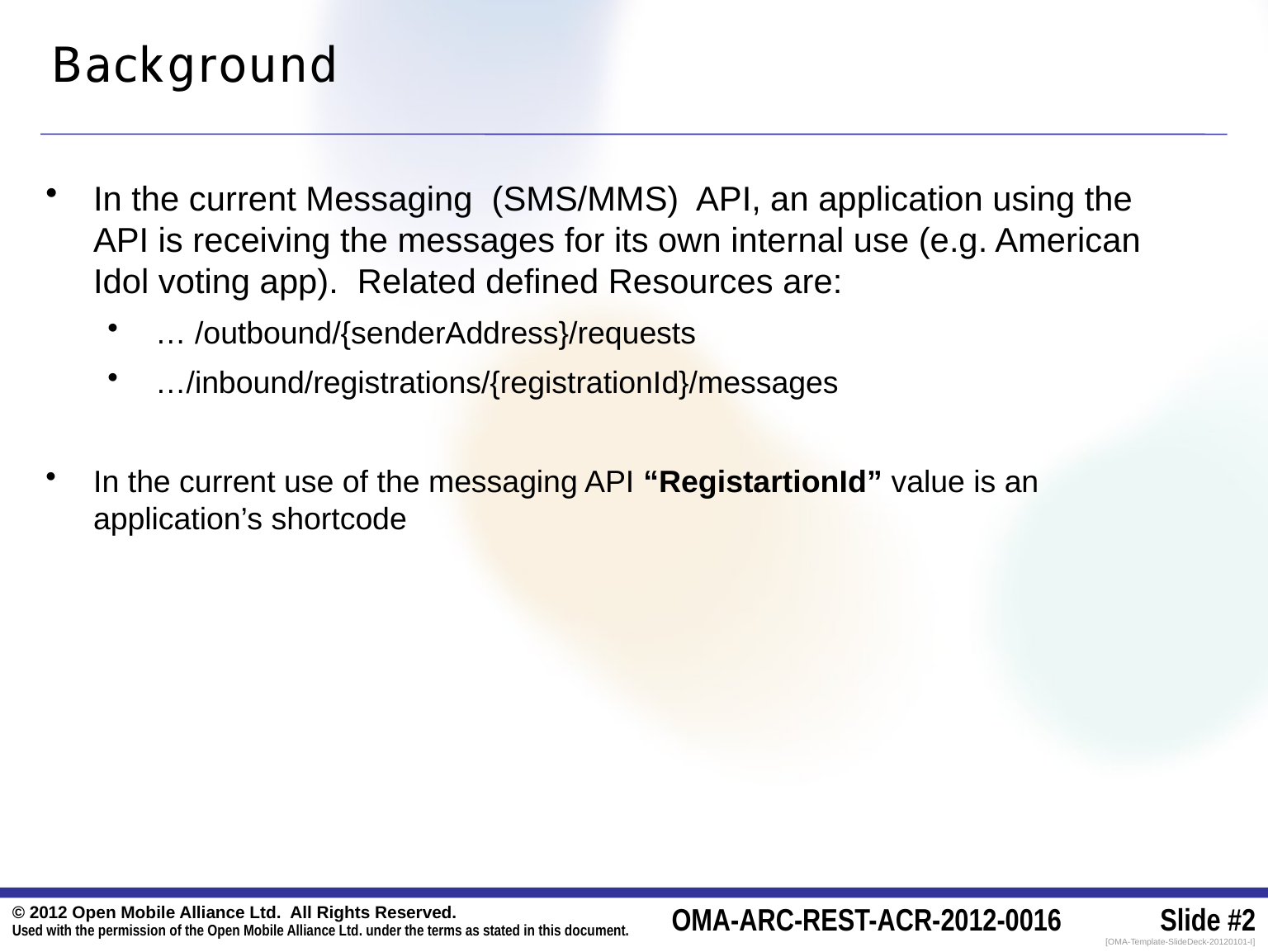

Background
In the current Messaging  (SMS/MMS)  API, an application using the API is receiving the messages for its own internal use (e.g. American Idol voting app).  Related defined Resources are:
… /outbound/{senderAddress}/requests
…/inbound/registrations/{registrationId}/messages

In the current use of the messaging API “RegistartionId” value is an application’s shortcode